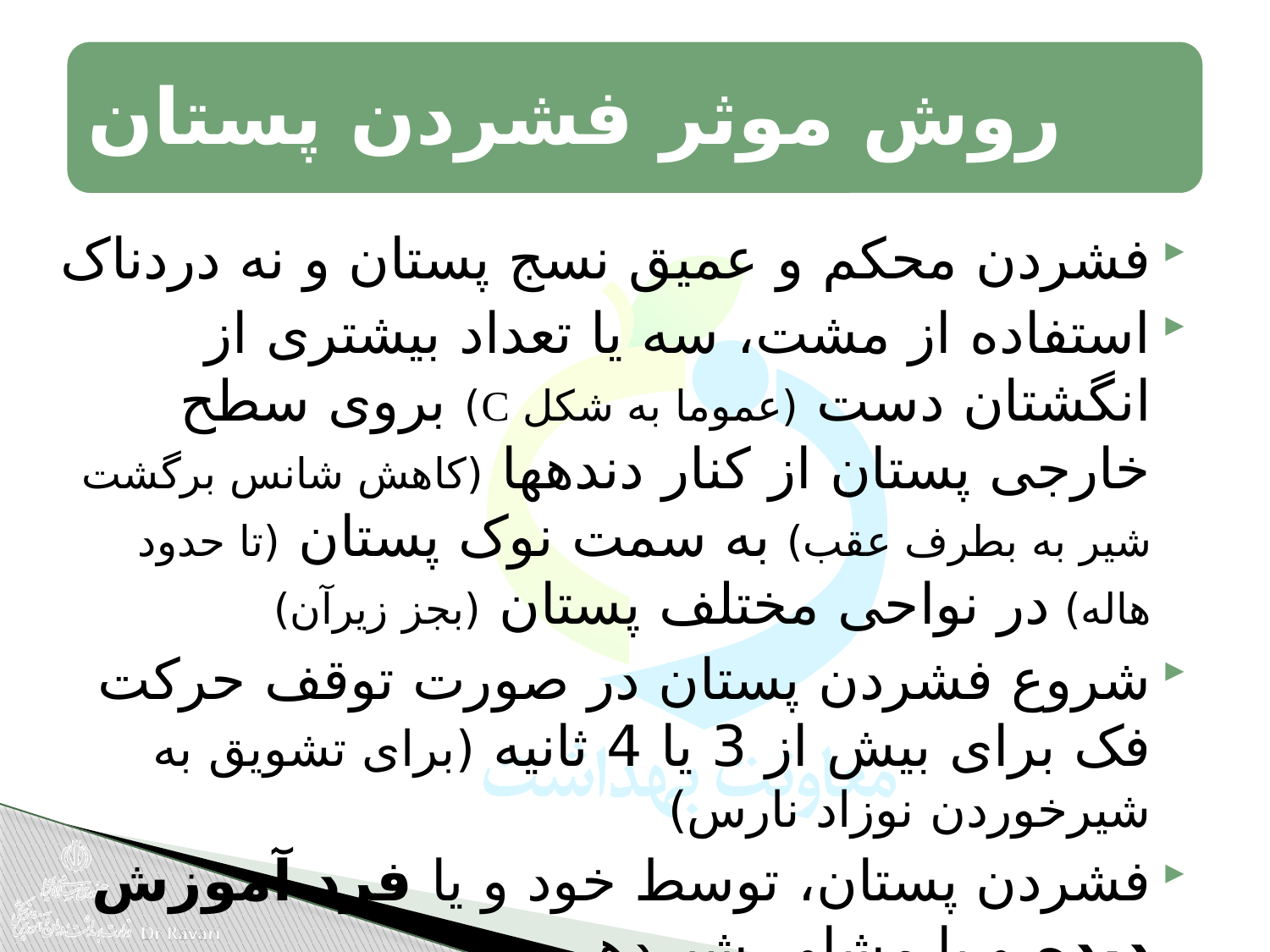

روش موثر فشردن پستان
فشردن محکم و عمیق نسج پستان و نه دردناک
استفاده از مشت، سه یا تعداد بیشتری از انگشتان دست (عموما به شکل C) بروی سطح خارجی پستان از کنار دنده­ها (کاهش شانس برگشت شیر به بطرف عقب) به سمت نوک پستان (تا حدود هاله) در نواحی مختلف پستان (بجز زیرآن)
شروع فشردن پستان در صورت توقف حرکت فک برای بیش از 3 یا 4 ثانیه (برای تشویق به شیرخوردن نوزاد نارس)
فشردن پستان، توسط خود و یا فرد آموزش دیده و یا مشاور شیردهی